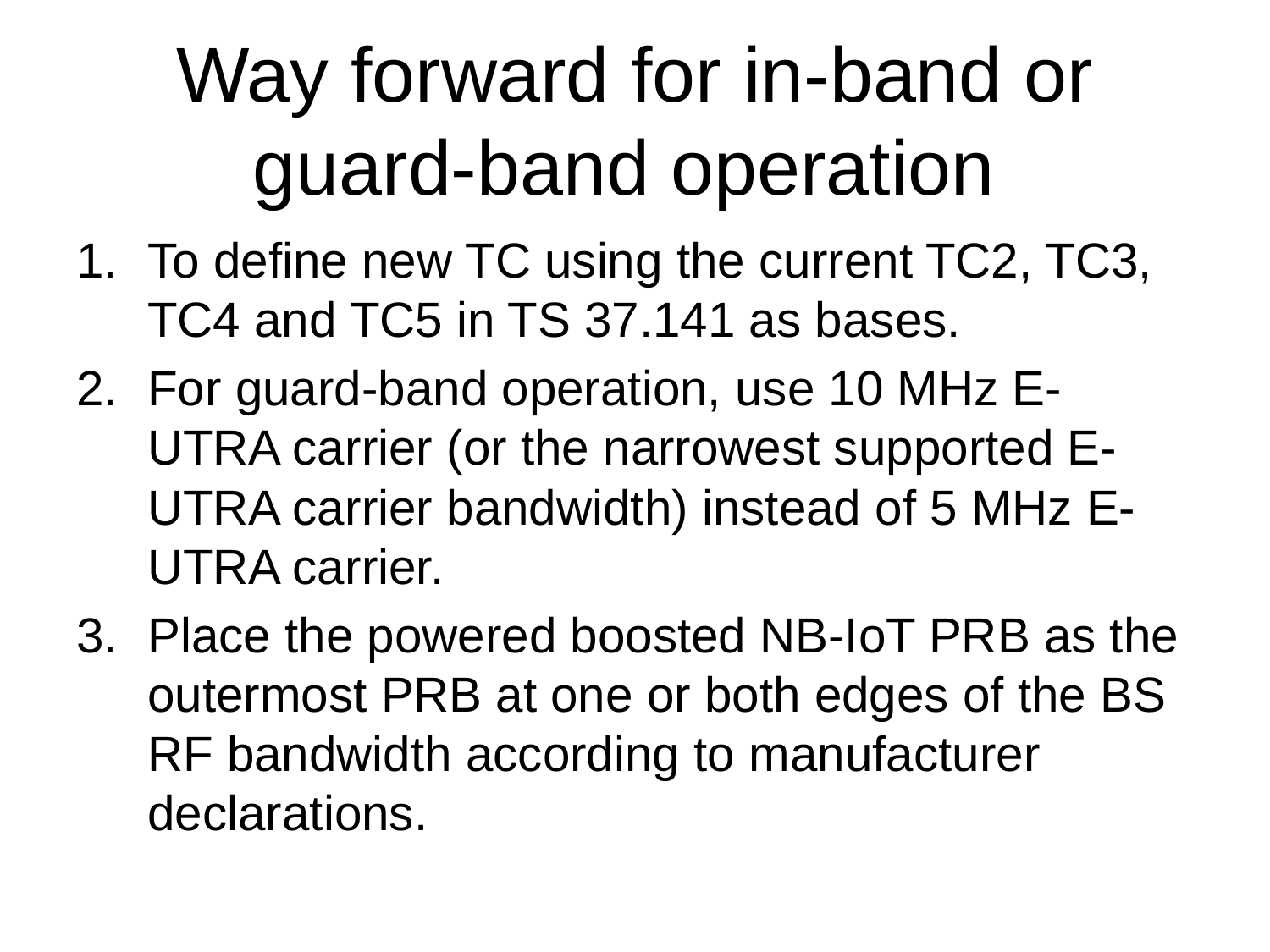

# Way forward for in-band or guard-band operation
To define new TC using the current TC2, TC3, TC4 and TC5 in TS 37.141 as bases.
For guard-band operation, use 10 MHz E-UTRA carrier (or the narrowest supported E-UTRA carrier bandwidth) instead of 5 MHz E-UTRA carrier.
Place the powered boosted NB-IoT PRB as the outermost PRB at one or both edges of the BS RF bandwidth according to manufacturer declarations.